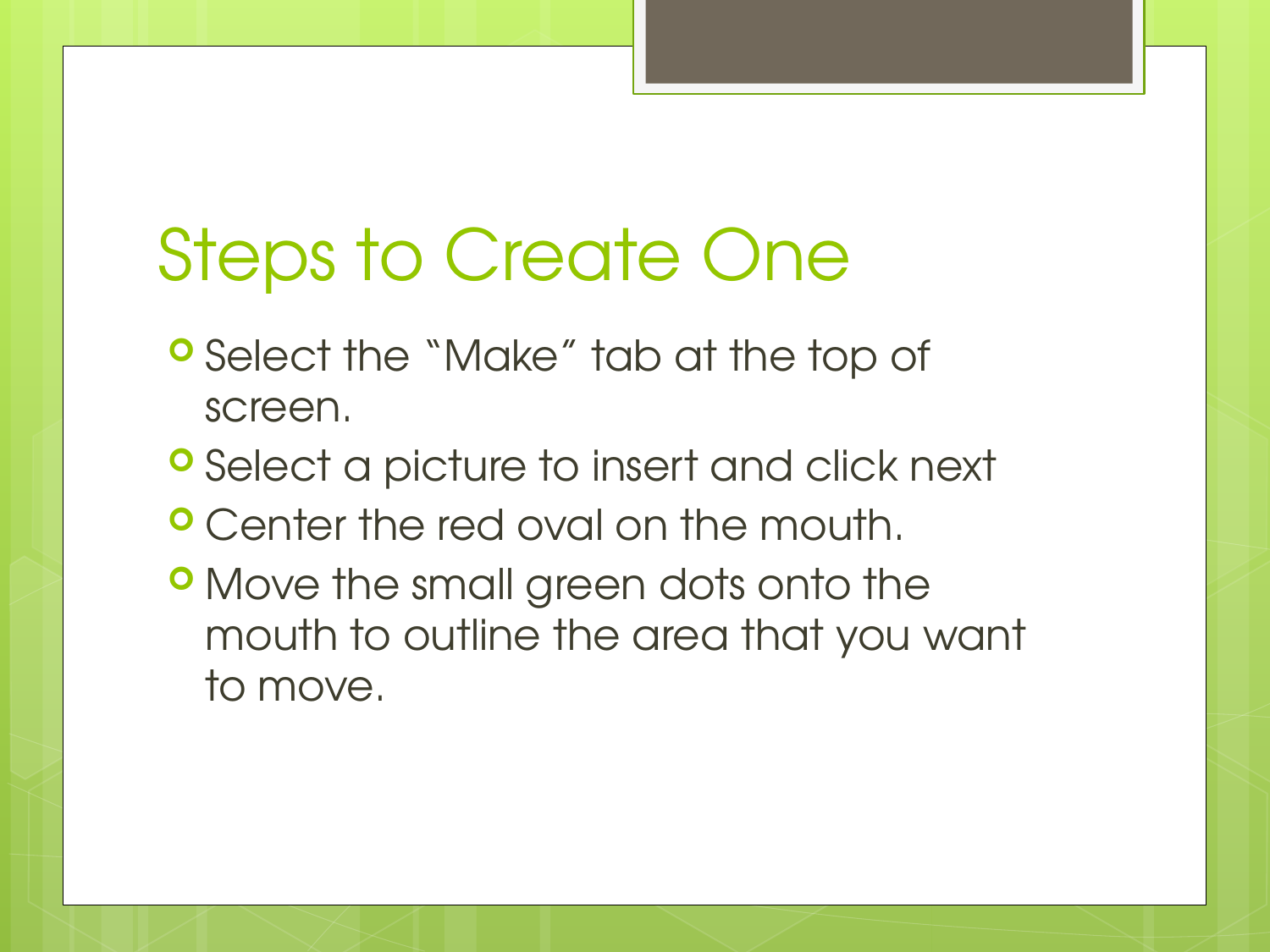

# Steps to Create One
Select the “Make” tab at the top of screen.
Select a picture to insert and click next
Center the red oval on the mouth.
Move the small green dots onto the mouth to outline the area that you want to move.